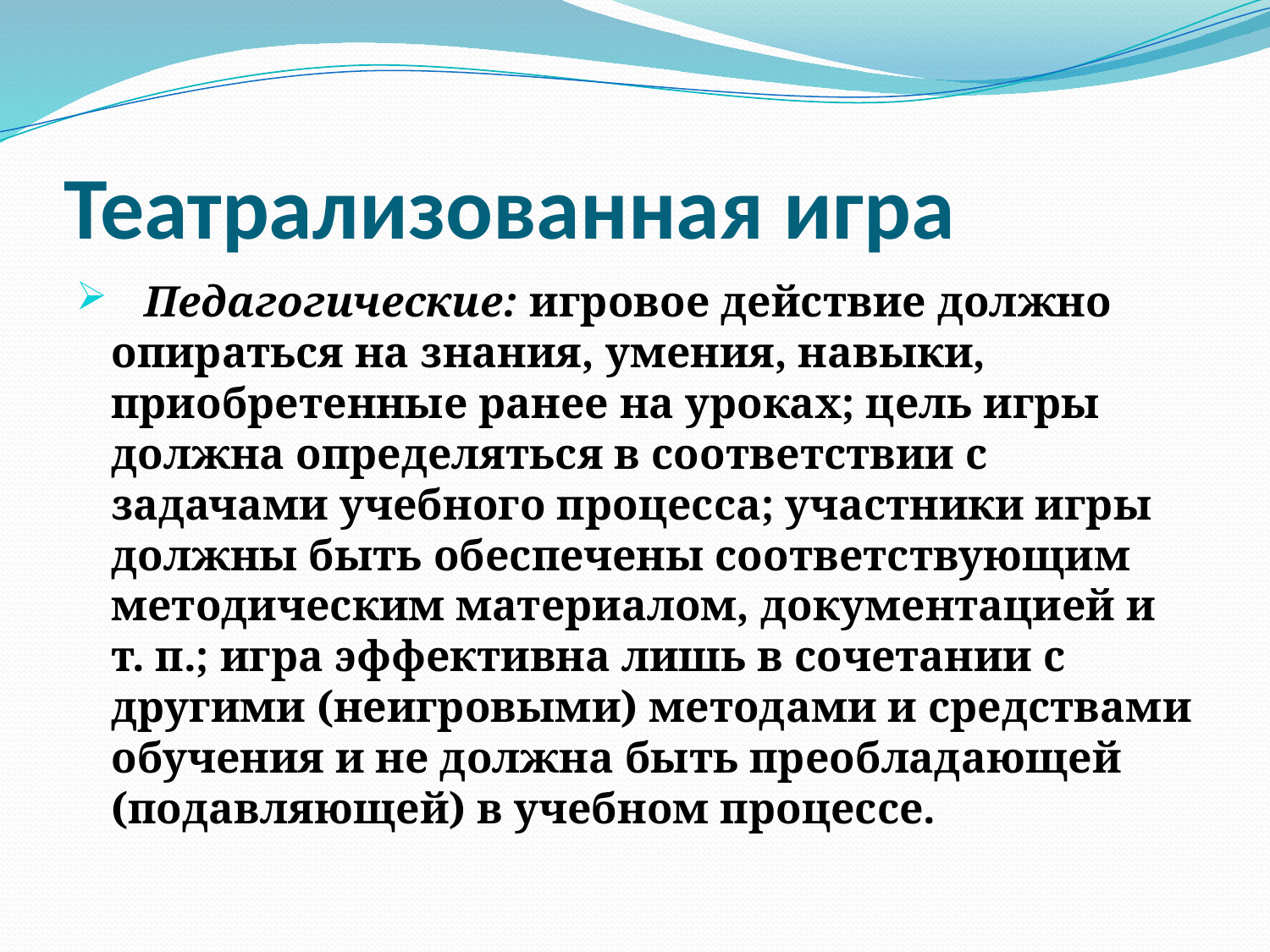

# Театрализованная игра
   Педагогические: игровое действие должно опираться на знания, умения, навыки, приобретенные ранее на уроках; цель игры должна определяться в соответствии с задачами учебного процесса; участники игры должны быть обеспечены соответствующим методическим материалом, документацией и т. п.; игра эффективна лишь в сочетании с другими (неигровыми) методами и средствами обучения и не должна быть преобладающей (подавляющей) в учебном процессе.